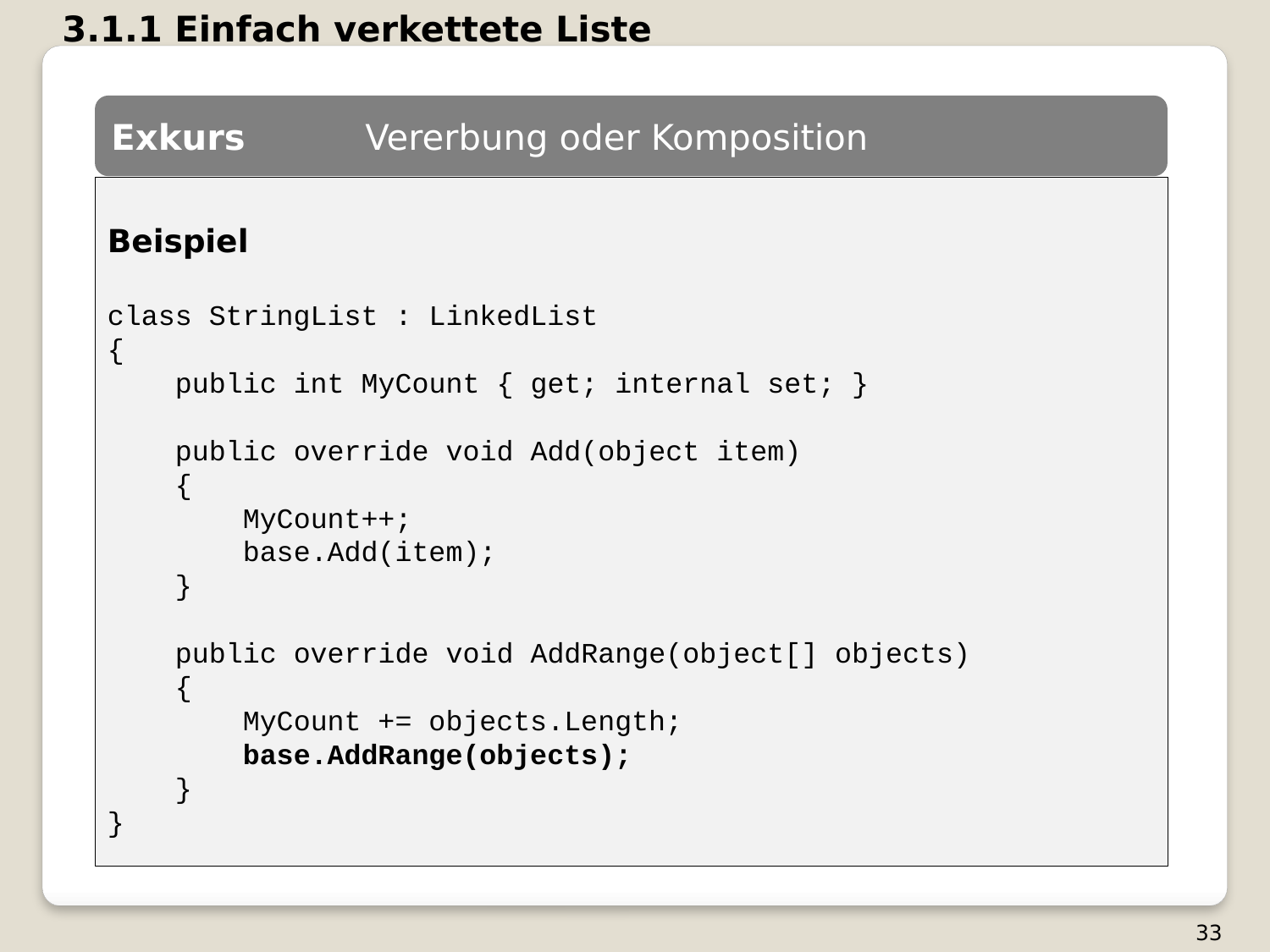

3.1.1 Einfach verkettete Liste

Exkurs 	Vererbung oder Komposition

Beispiel

class StringList : LinkedList
{
    public int MyCount { get; internal set; }

    public override void Add(object item)
    {
        MyCount++;
        base.Add(item);
    }

    public override void AddRange(object[] objects)
    {
        MyCount += objects.Length;
        base.AddRange(objects);
    }
}